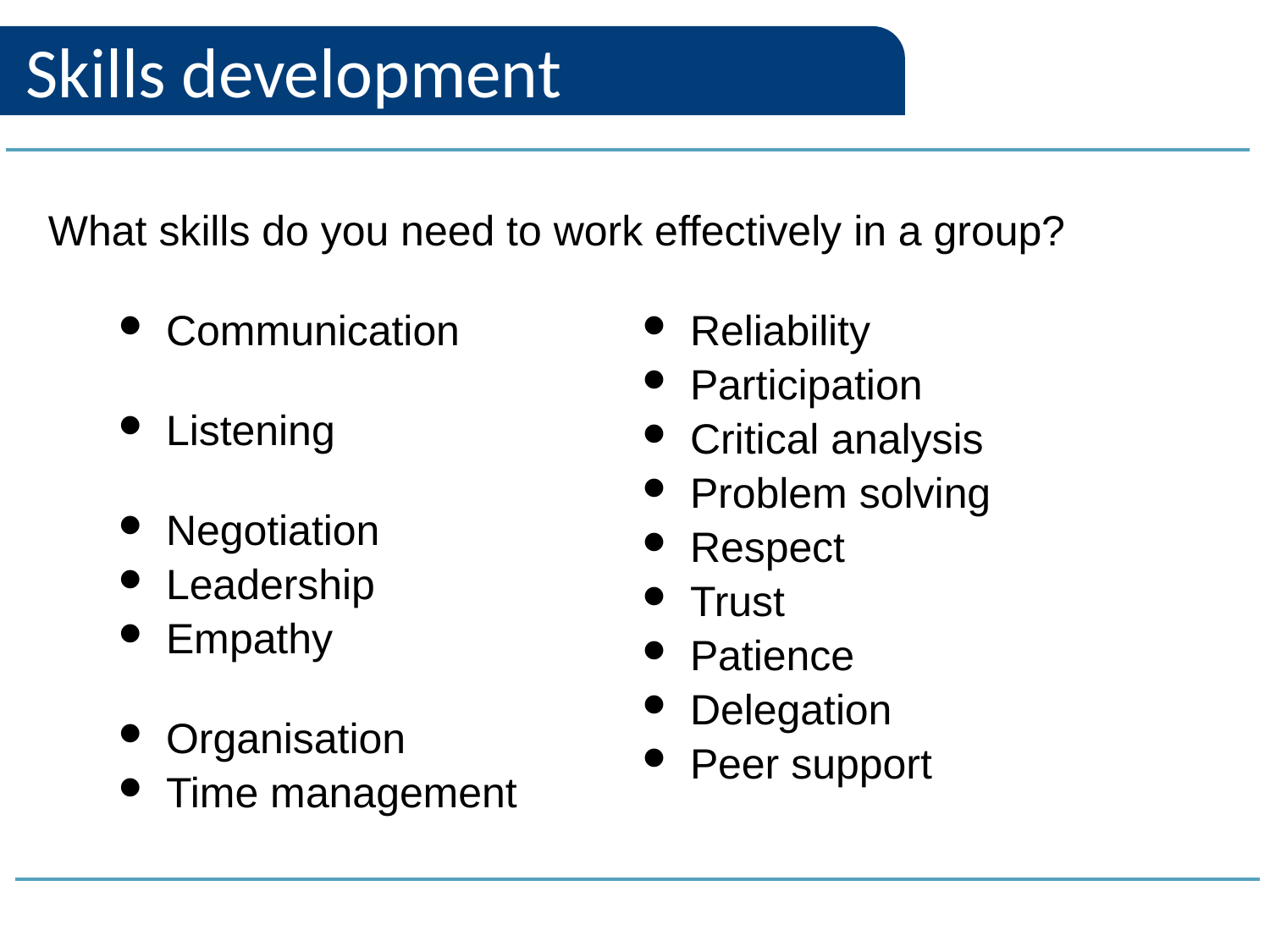

# Skills development
What skills do you need to work effectively in a group?
Communication
Listening
Negotiation
Leadership
Empathy
Organisation
Time management
Reliability
Participation
Critical analysis
Problem solving
Respect
Trust
Patience
Delegation
Peer support